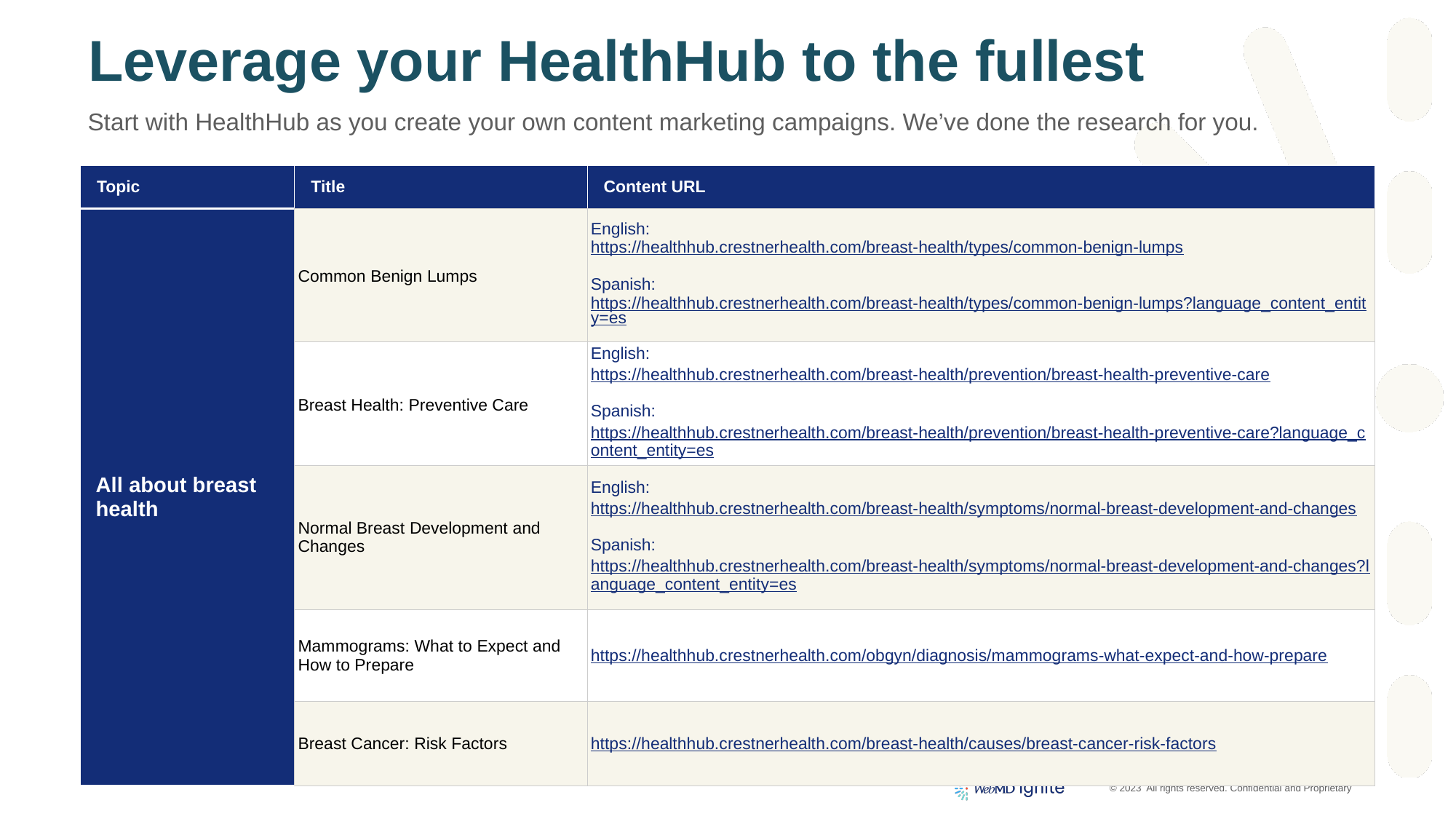

# Leverage your HealthHub to the fullest
Start with HealthHub as you create your own content marketing campaigns. We’ve done the research for you.
| Topic | Title | Content URL |
| --- | --- | --- |
| All about breast health | Common Benign Lumps | English: https://healthhub.crestnerhealth.com/breast-health/types/common-benign-lumps Spanish: https://healthhub.crestnerhealth.com/breast-health/types/common-benign-lumps?language\_content\_entity=es |
|  | Breast Health: Preventive Care | English: https://healthhub.crestnerhealth.com/breast-health/prevention/breast-health-preventive-care Spanish: https://healthhub.crestnerhealth.com/breast-health/prevention/breast-health-preventive-care?language\_content\_entity=es |
|  | Normal Breast Development and Changes | English: https://healthhub.crestnerhealth.com/breast-health/symptoms/normal-breast-development-and-changes Spanish: https://healthhub.crestnerhealth.com/breast-health/symptoms/normal-breast-development-and-changes?language\_content\_entity=es |
|  | Mammograms: What to Expect and How to Prepare | https://healthhub.crestnerhealth.com/obgyn/diagnosis/mammograms-what-expect-and-how-prepare |
|  | Breast Cancer: Risk Factors | https://healthhub.crestnerhealth.com/breast-health/causes/breast-cancer-risk-factors |